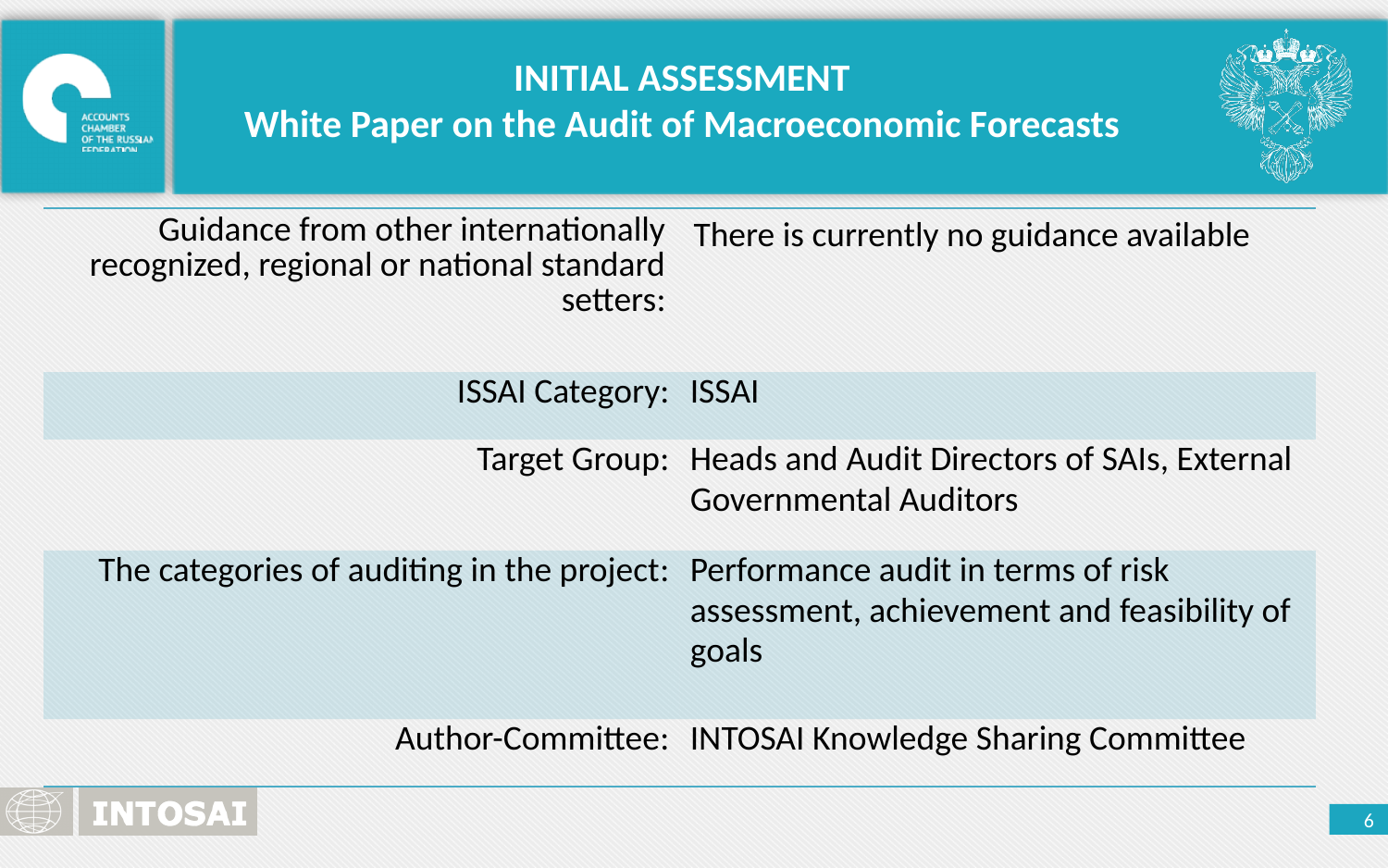

INITIAL ASSESSMENT
White Paper on the Audit of Macroeconomic Forecasts
| Guidance from other internationally recognized, regional or national standard setters: | There is currently no guidance available |
| --- | --- |
| ISSAI Category: | ISSAI |
| Target Group: | Heads and Audit Directors of SAIs, External Governmental Auditors |
| The categories of auditing in the project: | Performance audit in terms of risk assessment, achievement and feasibility of goals |
| Author-Committee: | INTOSAI Knowledge Sharing Committee |